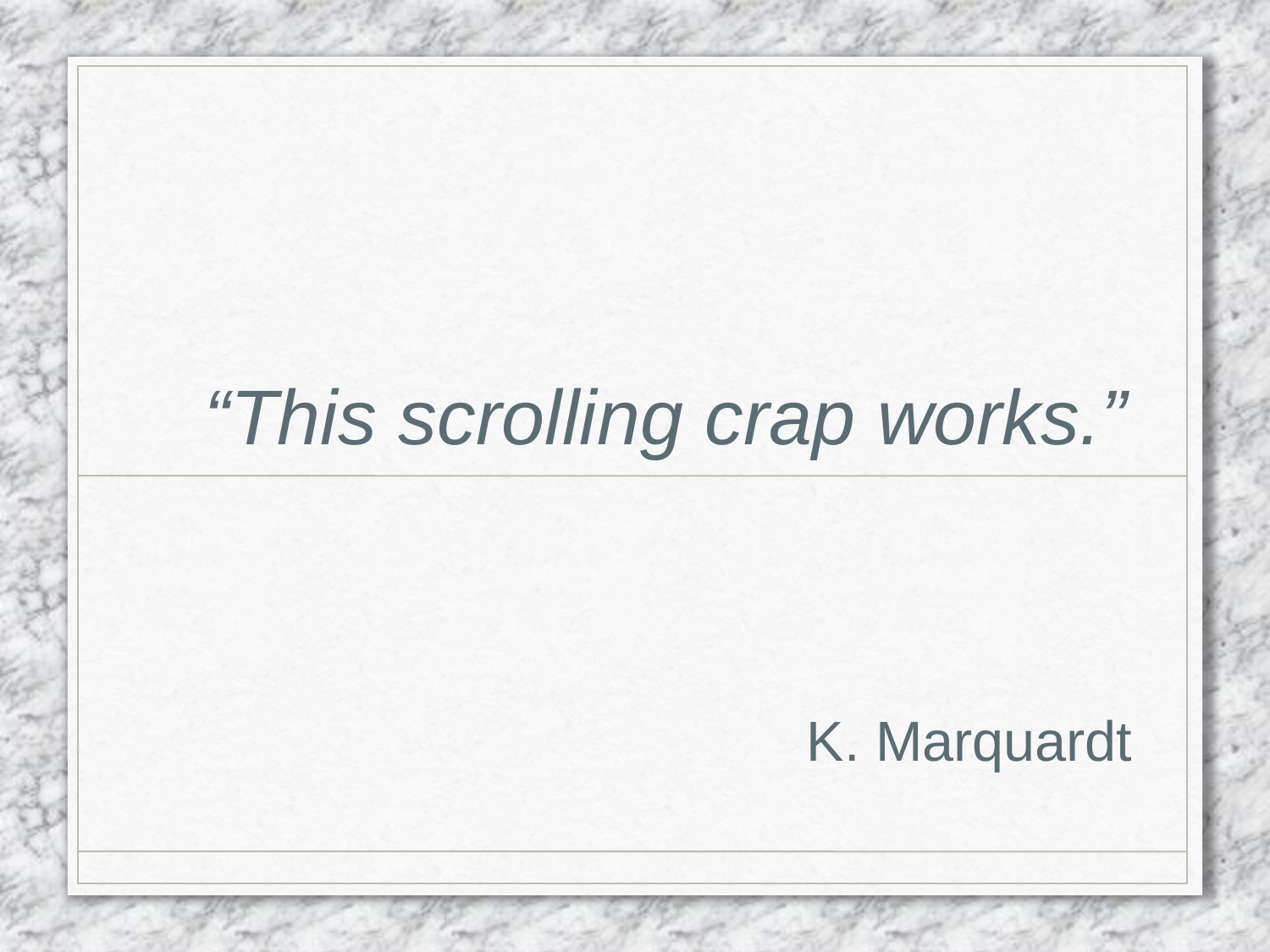

# “This scrolling crap works.”
K. Marquardt